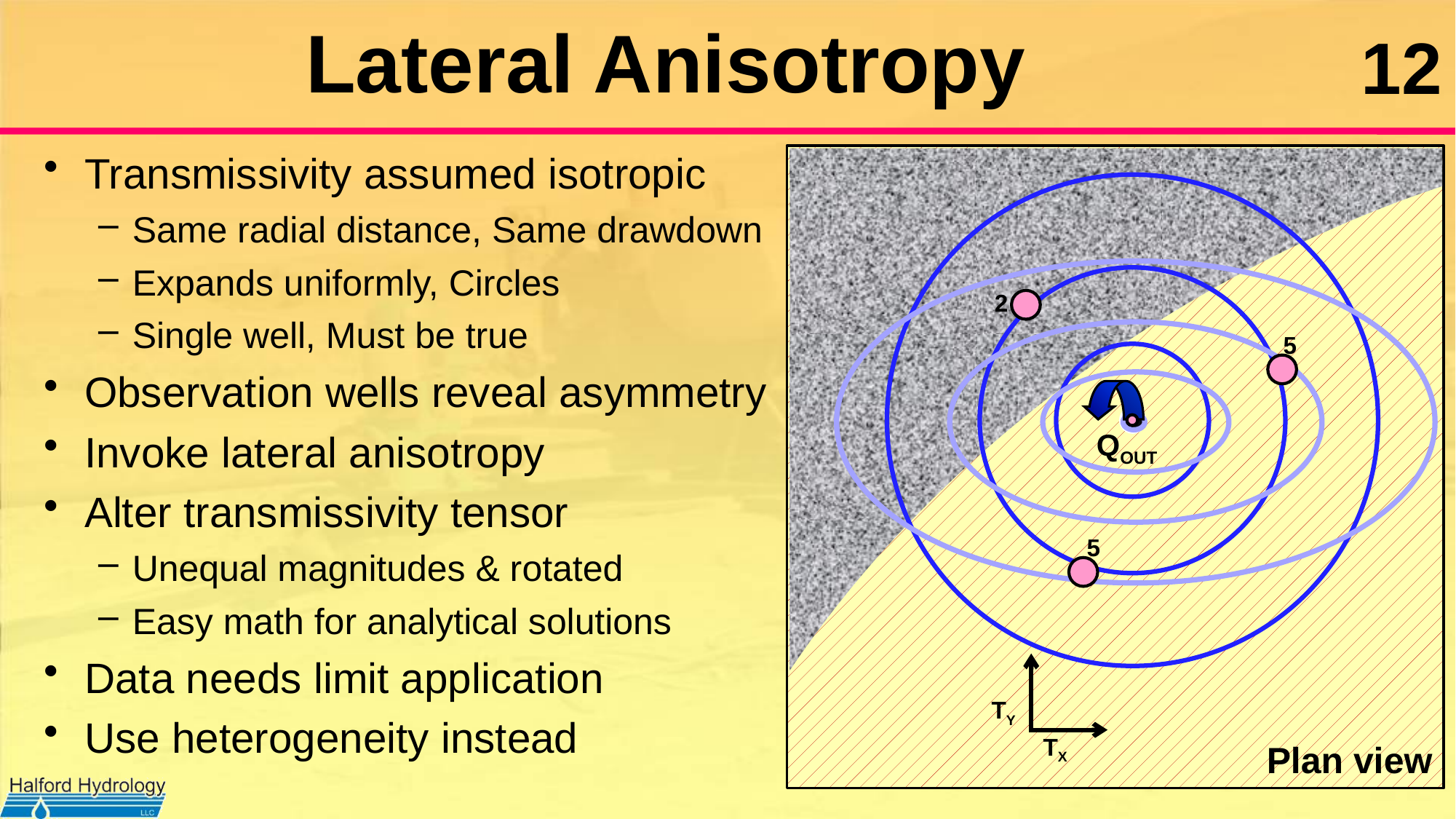

# Lateral Anisotropy
Transmissivity assumed isotropic
Same radial distance, Same drawdown
Expands uniformly, Circles
Single well, Must be true
Observation wells reveal asymmetry
Invoke lateral anisotropy
Alter transmissivity tensor
Unequal magnitudes & rotated
Easy math for analytical solutions
Data needs limit application
Use heterogeneity instead

2

5
5

QOUT

TY
TX
Plan view